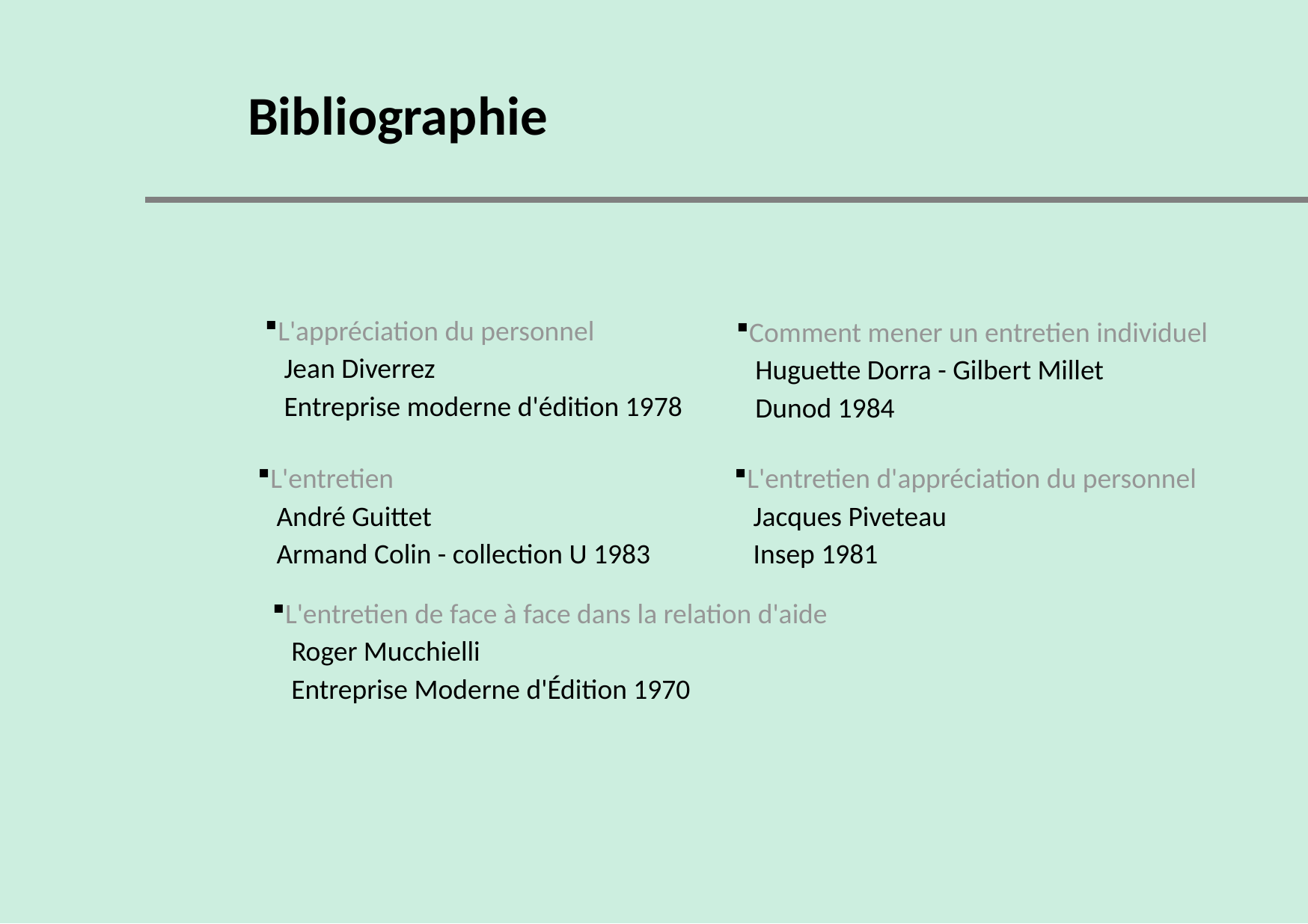

Bibliographie

L'appréciation du personnel
   Jean Diverrez
   Entreprise moderne d'édition 1978
Comment mener un entretien individuel
   Huguette Dorra - Gilbert Millet
   Dunod 1984
L'entretien
   André Guittet
   Armand Colin - collection U 1983
L'entretien d'appréciation du personnel
   Jacques Piveteau
   Insep 1981
L'entretien de face à face dans la relation d'aide
   Roger Mucchielli
   Entreprise Moderne d'Édition 1970